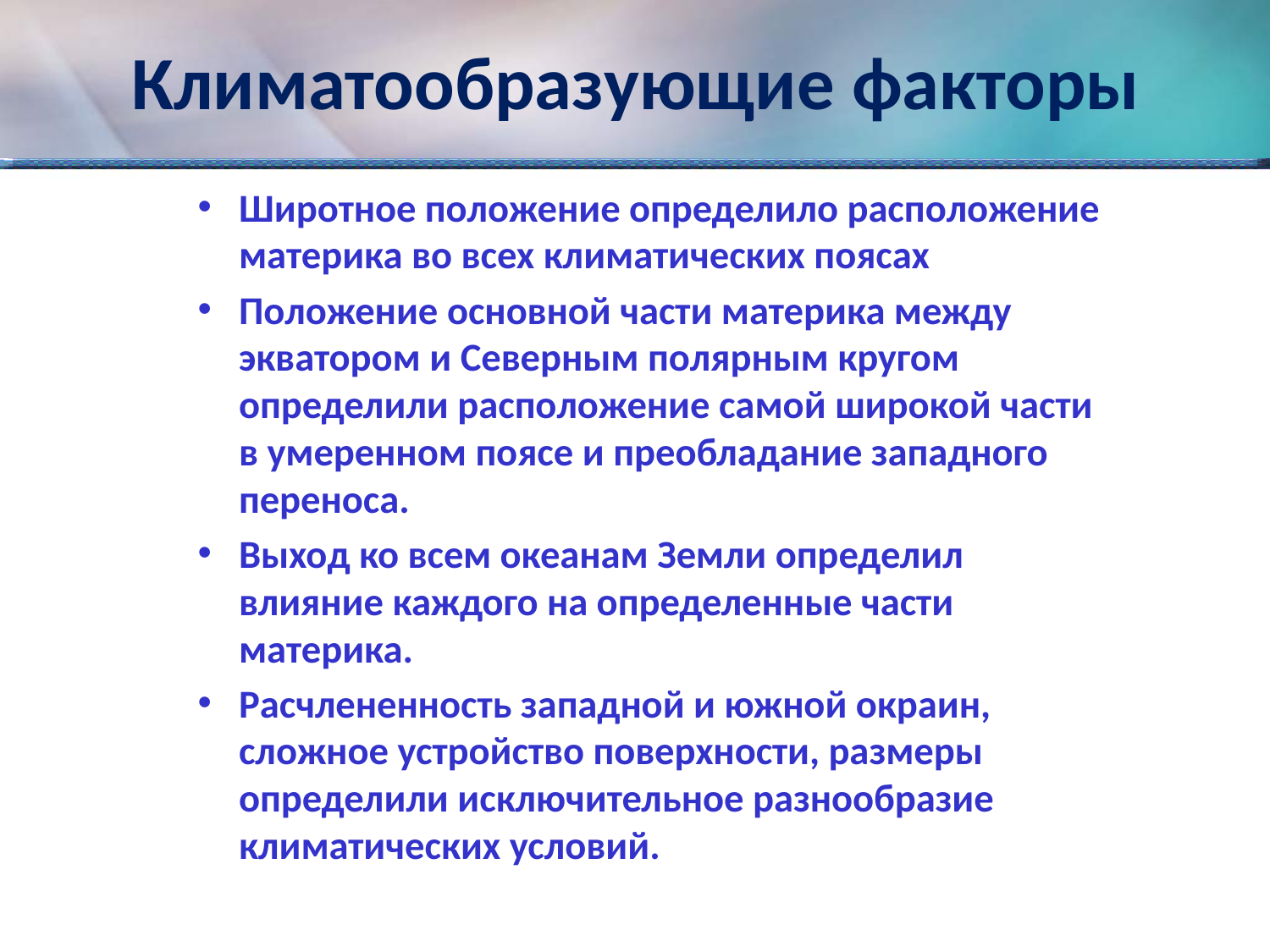

# Климатообразующие факторы
Широтное положение определило расположение материка во всех климатических поясах
Положение основной части материка между экватором и Северным полярным кругом определили расположение самой широкой части в умеренном поясе и преобладание западного переноса.
Выход ко всем океанам Земли определил влияние каждого на определенные части материка.
Расчлененность западной и южной окраин, сложное устройство поверхности, размеры определили исключительное разнообразие климатических условий.